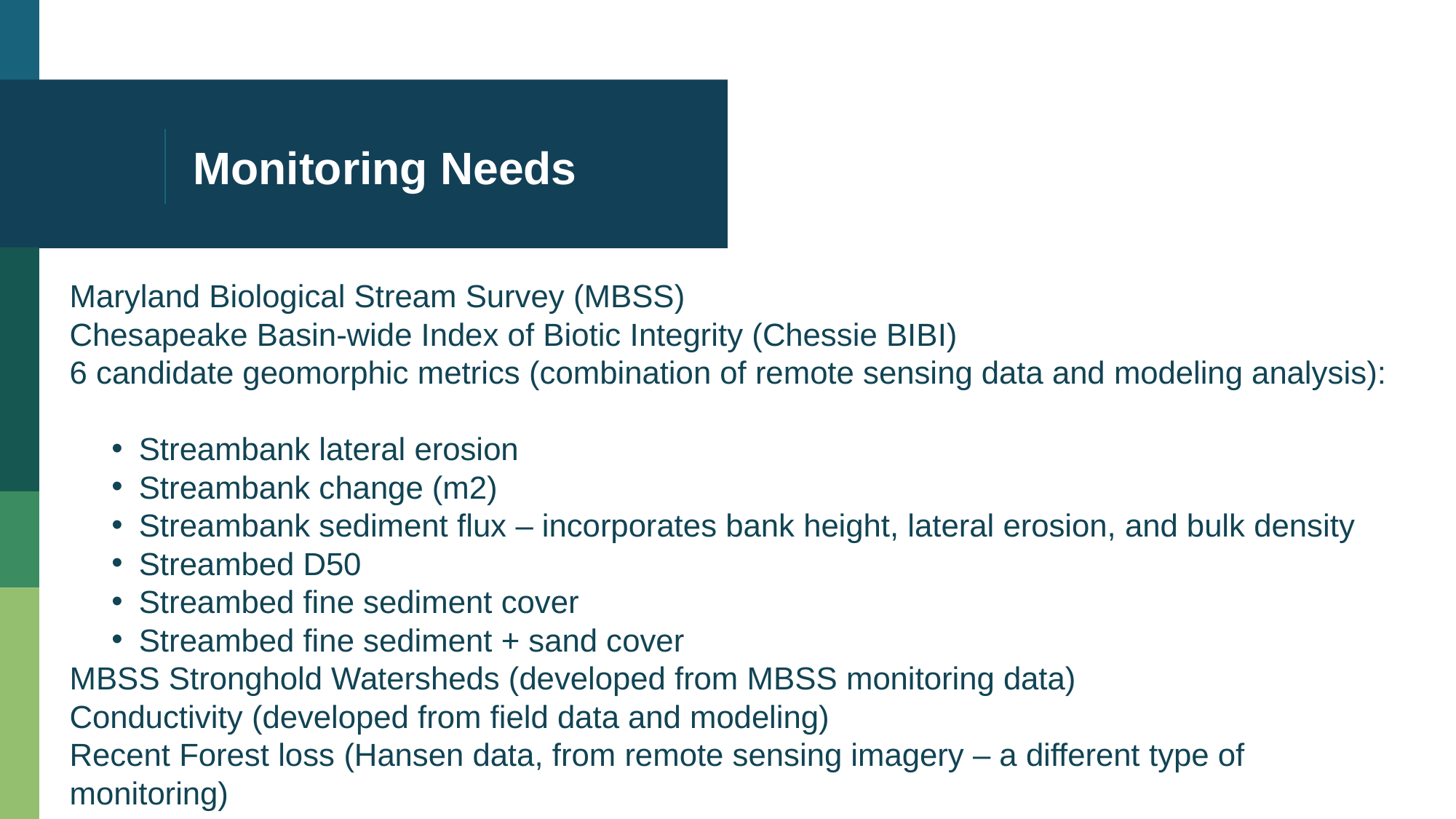

# Monitoring Needs
Maryland Biological Stream Survey (MBSS)
Chesapeake Basin-wide Index of Biotic Integrity (Chessie BIBI)
6 candidate geomorphic metrics (combination of remote sensing data and modeling analysis):
Streambank lateral erosion
Streambank change (m2)
Streambank sediment flux – incorporates bank height, lateral erosion, and bulk density
Streambed D50
Streambed fine sediment cover
Streambed fine sediment + sand cover
MBSS Stronghold Watersheds (developed from MBSS monitoring data)
Conductivity (developed from field data and modeling)
Recent Forest loss (Hansen data, from remote sensing imagery – a different type of monitoring)